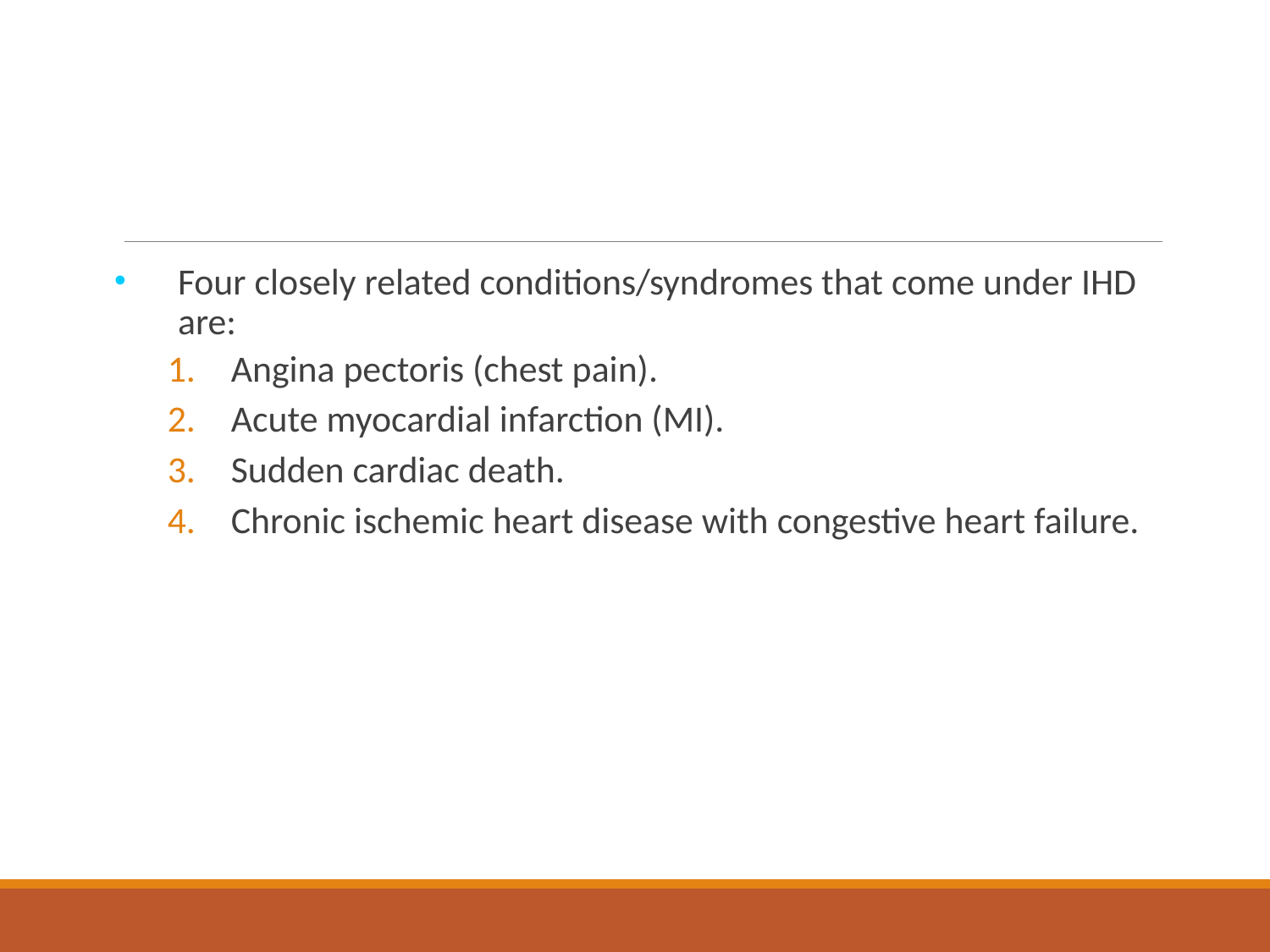

#
Four closely related conditions/syndromes that come under IHD are:
Angina pectoris (chest pain).
Acute myocardial infarction (MI).
Sudden cardiac death.
Chronic ischemic heart disease with congestive heart failure.